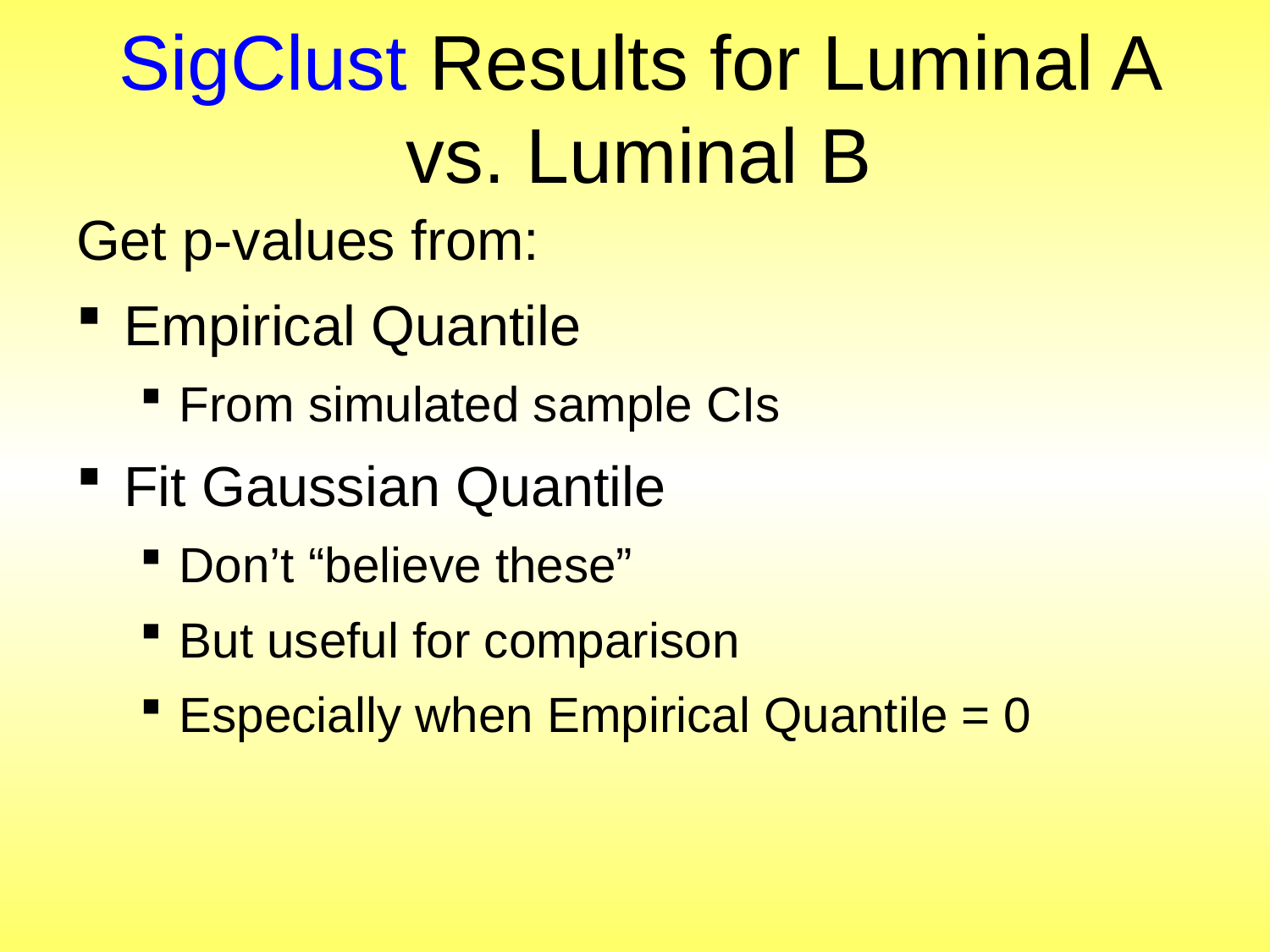

# SigClust Results for Luminal A vs. Luminal B
Get p-values from:
Empirical Quantile
From simulated sample CIs
Fit Gaussian Quantile
Don’t “believe these”
But useful for comparison
Especially when Empirical Quantile = 0